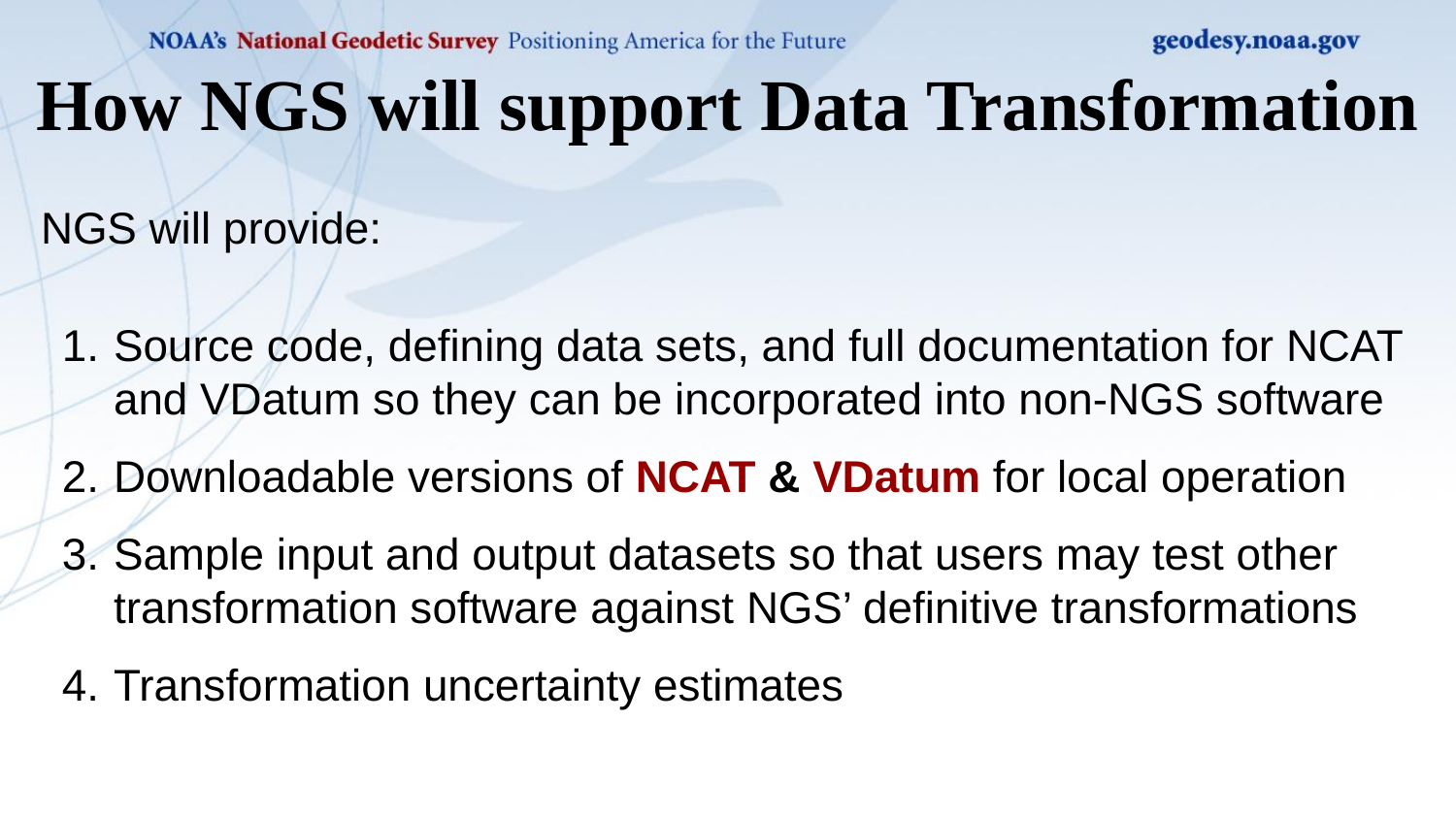

# How NGS will support Data Transformation
NGS will provide:

Source code, defining data sets, and full documentation for NCAT and VDatum so they can be incorporated into non-NGS software
Downloadable versions of NCAT & VDatum for local operation
Sample input and output datasets so that users may test other transformation software against NGS’ definitive transformations
Transformation uncertainty estimates